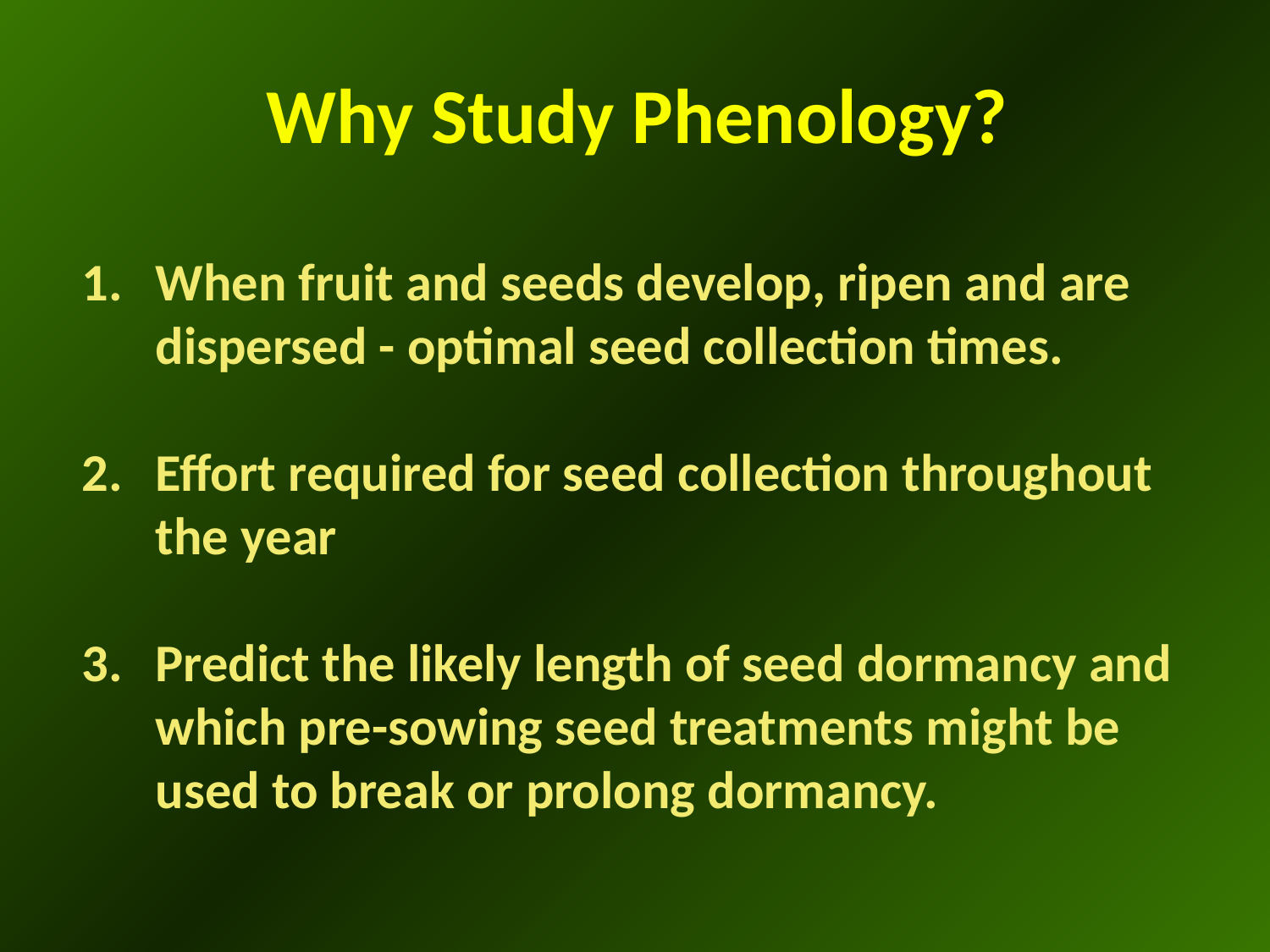

Why Study Phenology?
# 1. 	When fruit and seeds develop, ripen and are 	dispersed - optimal seed collection times. 2. 	Effort required for seed collection throughout 	the year 3. 	Predict the likely length of seed dormancy and 	which pre-sowing seed treatments might be 	used to break or prolong dormancy.